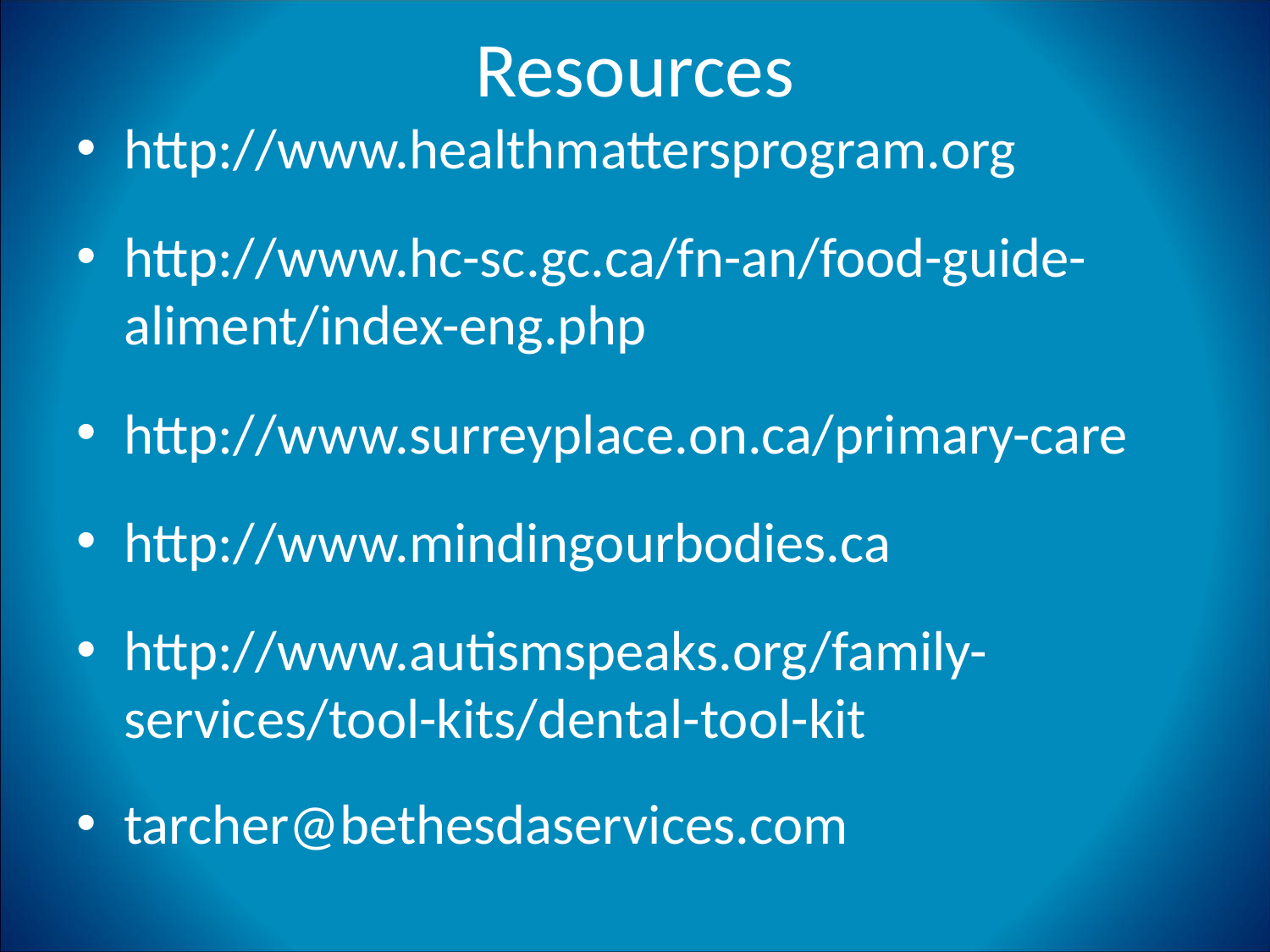

# Resources
http://www.healthmattersprogram.org

http://www.hc-sc.gc.ca/fn-an/food-guide-aliment/index-eng.php

http://www.surreyplace.on.ca/primary-care

http://www.mindingourbodies.ca

http://www.autismspeaks.org/family-services/tool-kits/dental-tool-kit

tarcher@bethesdaservices.com